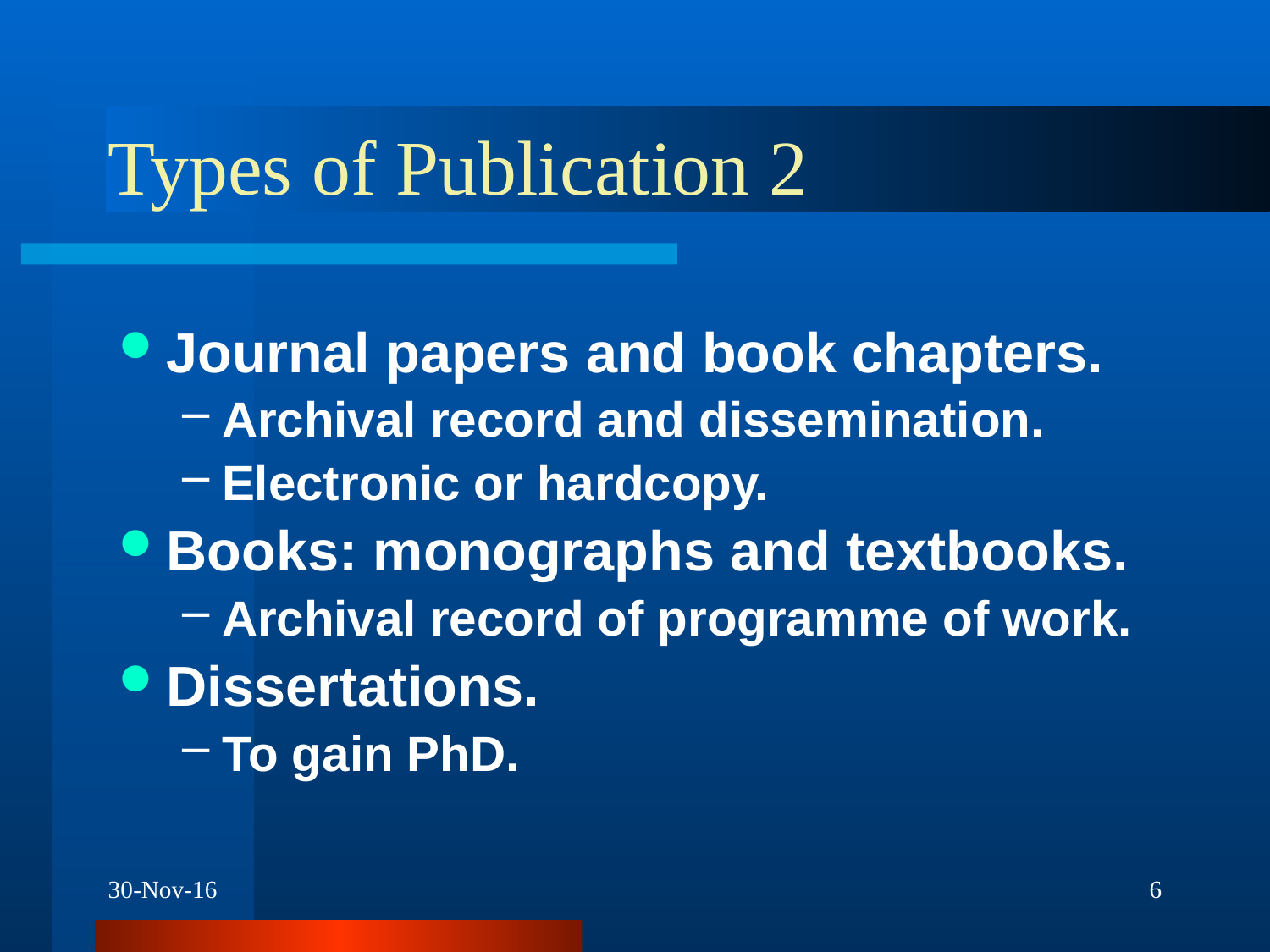

# Types of Publication 2
Journal papers and book chapters.
Archival record and dissemination.
Electronic or hardcopy.
Books: monographs and textbooks.
Archival record of programme of work.
Dissertations.
To gain PhD.
30-Nov-16
6